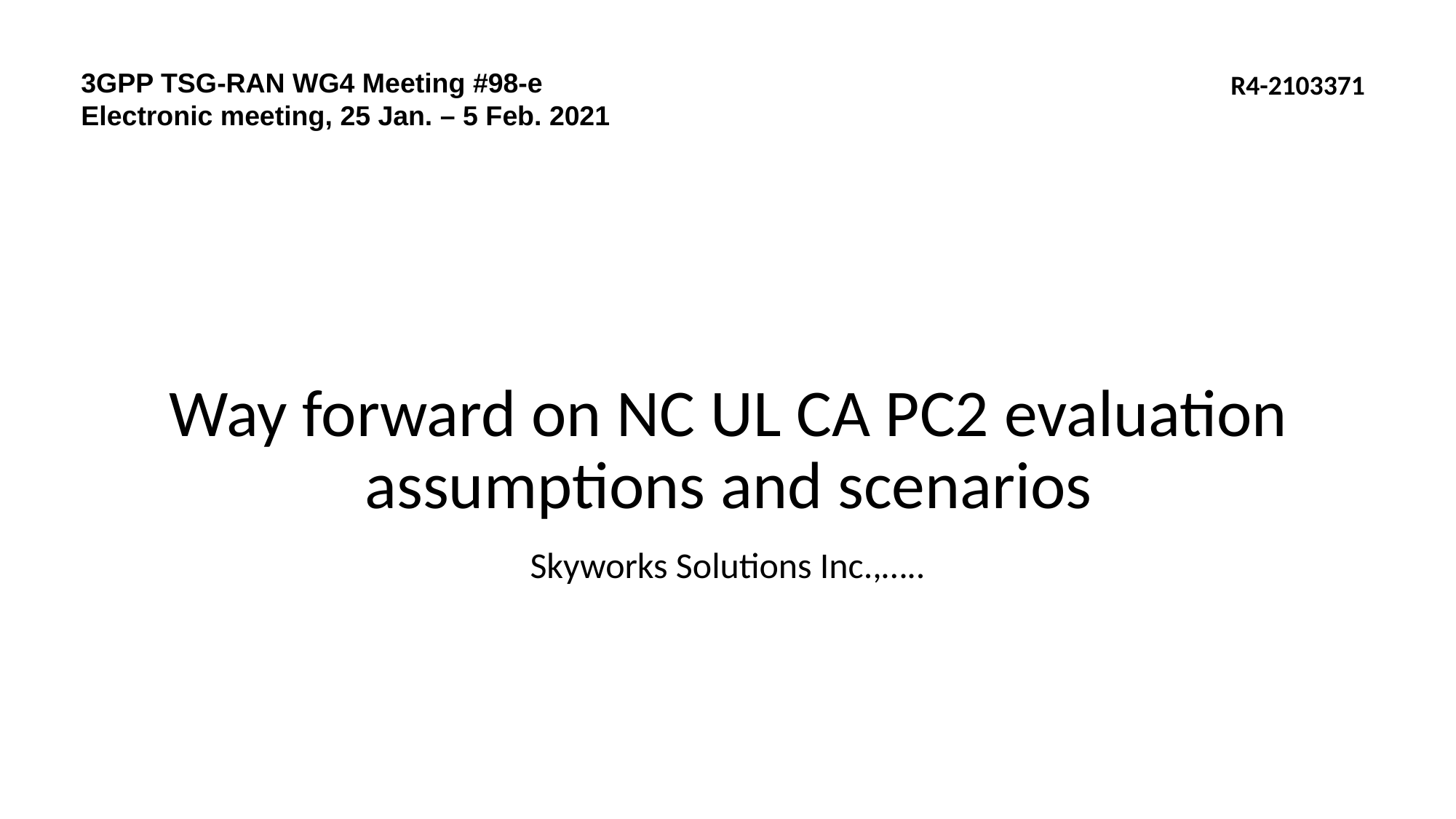

3GPP TSG-RAN WG4 Meeting #98-e
Electronic meeting, 25 Jan. – 5 Feb. 2021
R4-2103371
# Way forward on NC UL CA PC2 evaluation assumptions and scenarios
Skyworks Solutions Inc.,…..